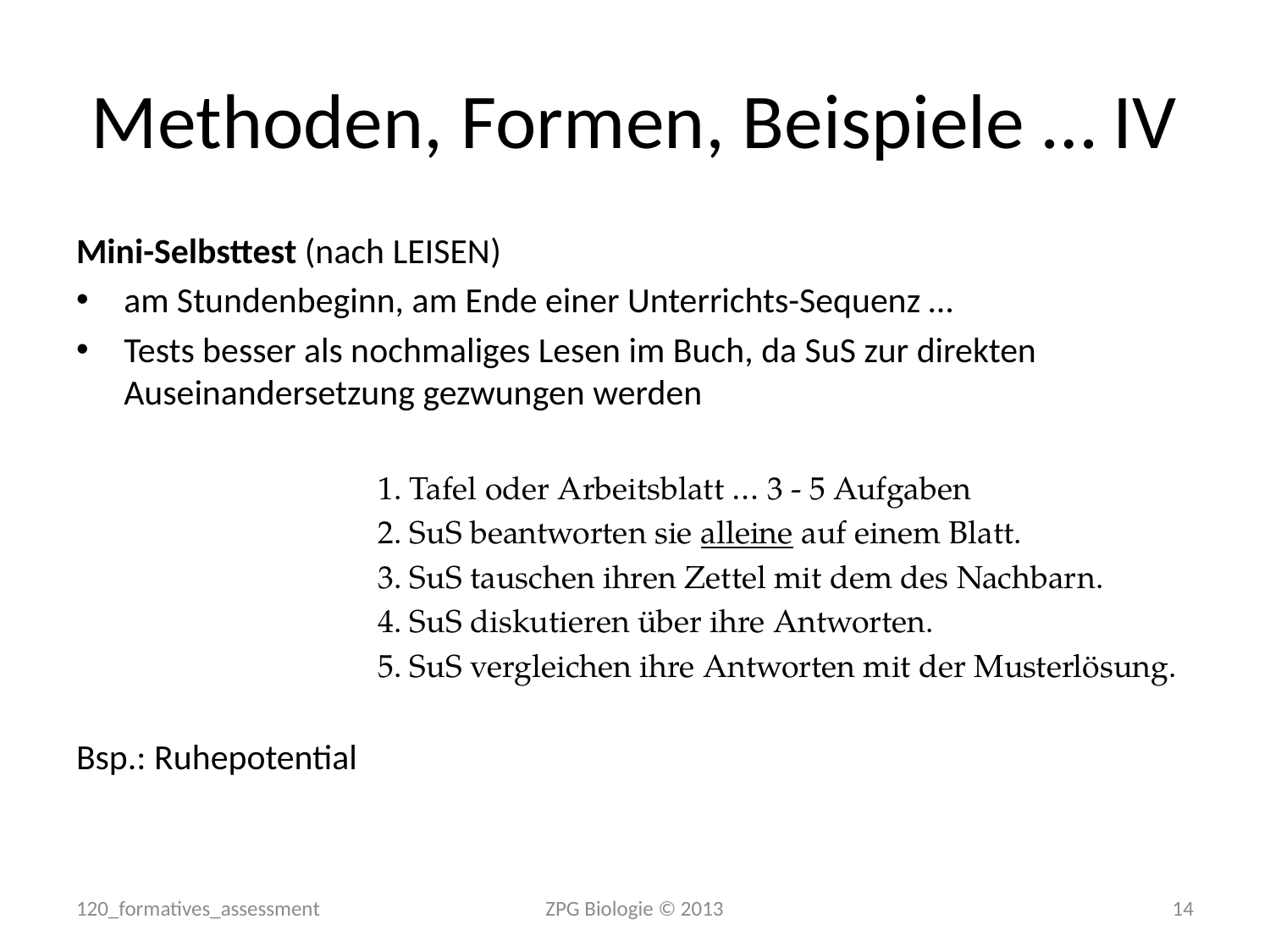

# Methoden, Formen, Beispiele … IV
Mini-Selbsttest (nach Leisen)
am Stundenbeginn, am Ende einer Unterrichts-Sequenz …
Tests besser als nochmaliges Lesen im Buch, da SuS zur direkten Auseinandersetzung gezwungen werden

1. Tafel oder Arbeitsblatt … 3 - 5 Aufgaben
2. SuS beantworten sie alleine auf einem Blatt.
3. SuS tauschen ihren Zettel mit dem des Nachbarn.
4. SuS diskutieren über ihre Antworten.
5. SuS vergleichen ihre Antworten mit der Musterlösung.

Bsp.: Ruhepotential

120_formatives_assessment
ZPG Biologie © 2013
14